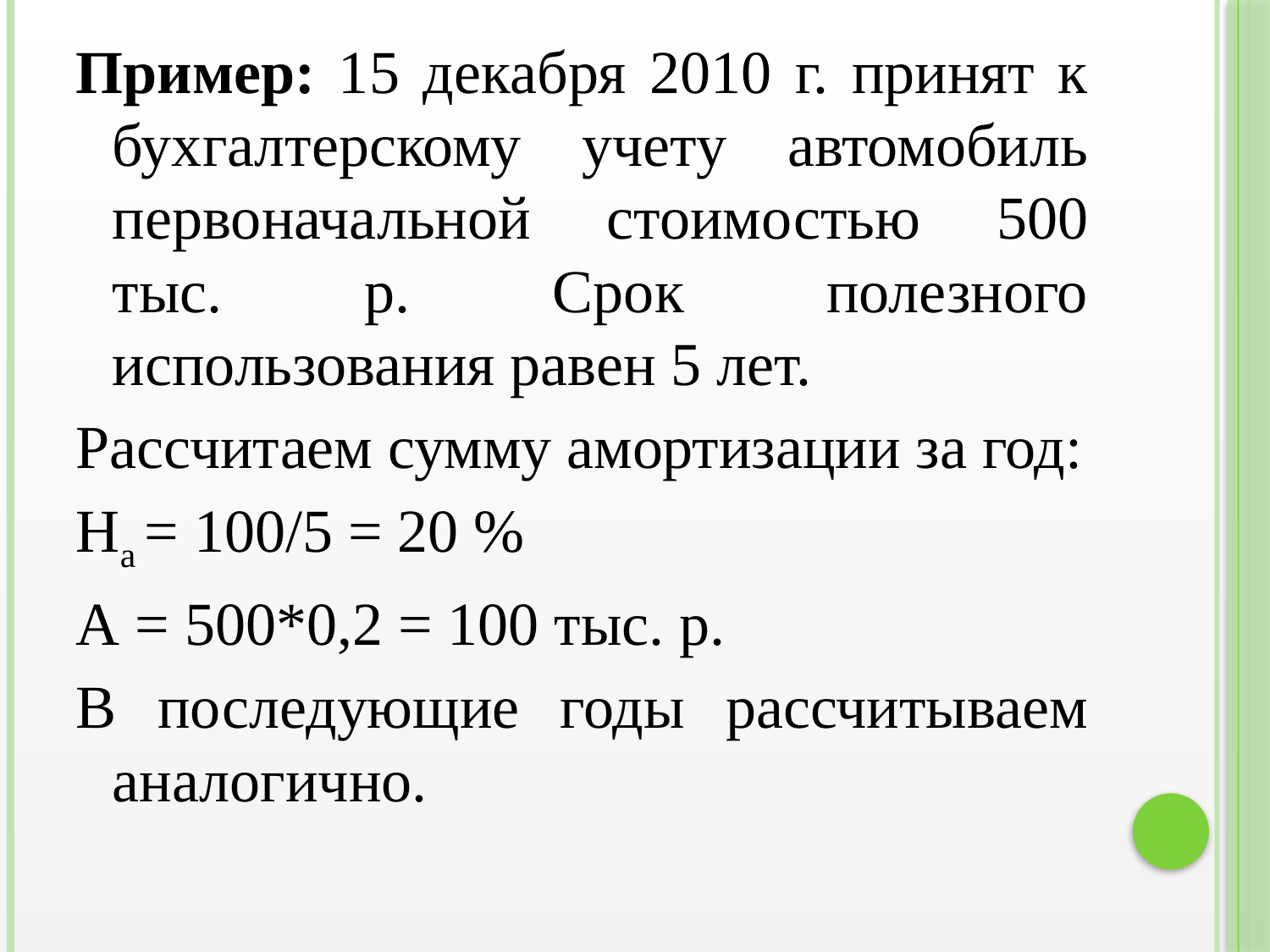

Пример: 15 декабря 2010 г. принят к бухгалтерскому учету автомобиль первоначальной стоимостью 500 тыс. р. Срок полезного использования равен 5 лет.
Рассчитаем сумму амортизации за год:
На = 100/5 = 20 %
А = 500*0,2 = 100 тыс. р.
В последующие годы рассчитываем аналогично.